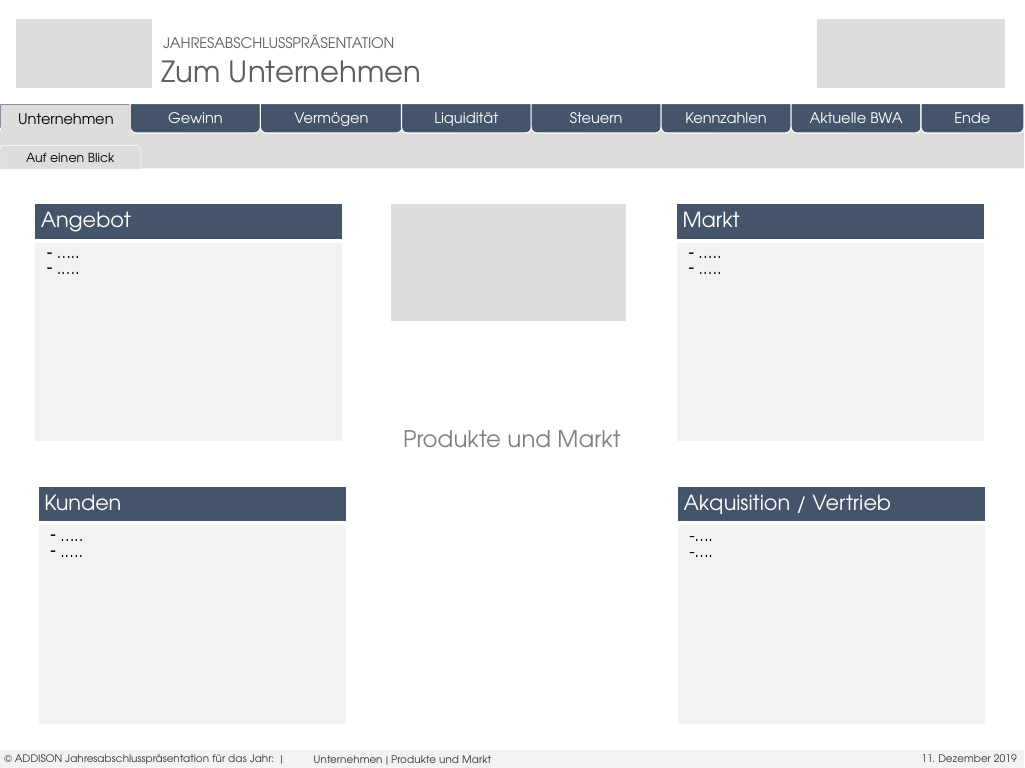

|  |  |  |  |  |  |  |
| --- | --- | --- | --- | --- | --- | --- |
Auf einen Blick
Ziele und Strategien
Produkte und Markt
Branchenentwicklung
CI und Mission
Eigene Folie
| Angebot |
| --- |
| ….. .…. |
| Markt |
| --- |
| ….. .…. |
Produkte und Markt
| Kunden |
| --- |
| ….. .…. |
| Akquisition / Vertrieb |
| --- |
| -…. -…. |
© ADDISON Jahresabschlusspräsentation für das Jahr:  |
# Unternehmen | Produkte und Markt